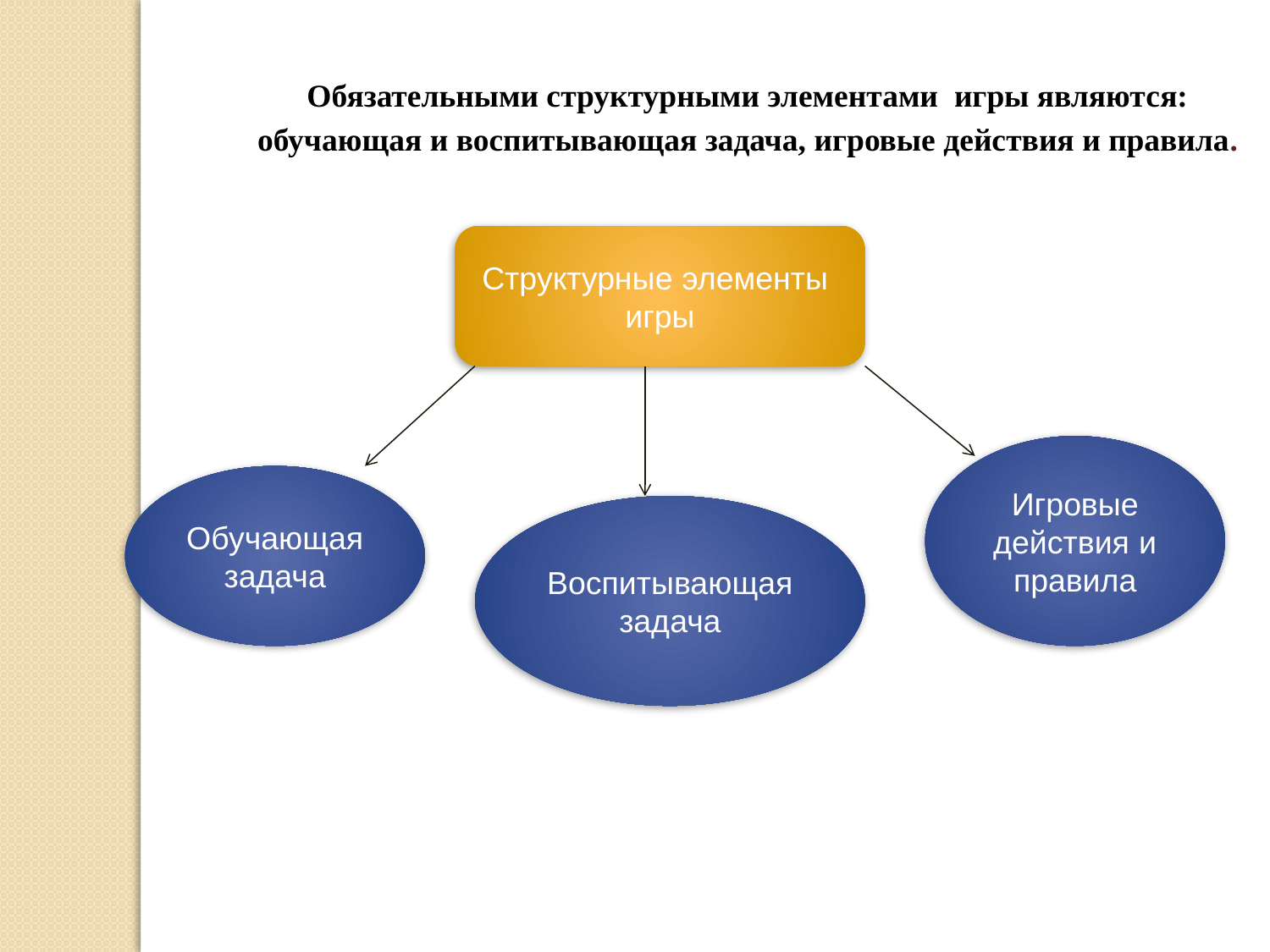

Обязательными структурными элементами  игры являются: обучающая и воспитывающая задача, игровые действия и правила.
Структурные элементы  игры
Игровые действия и правила
Обучающая задача
Воспитывающая задача